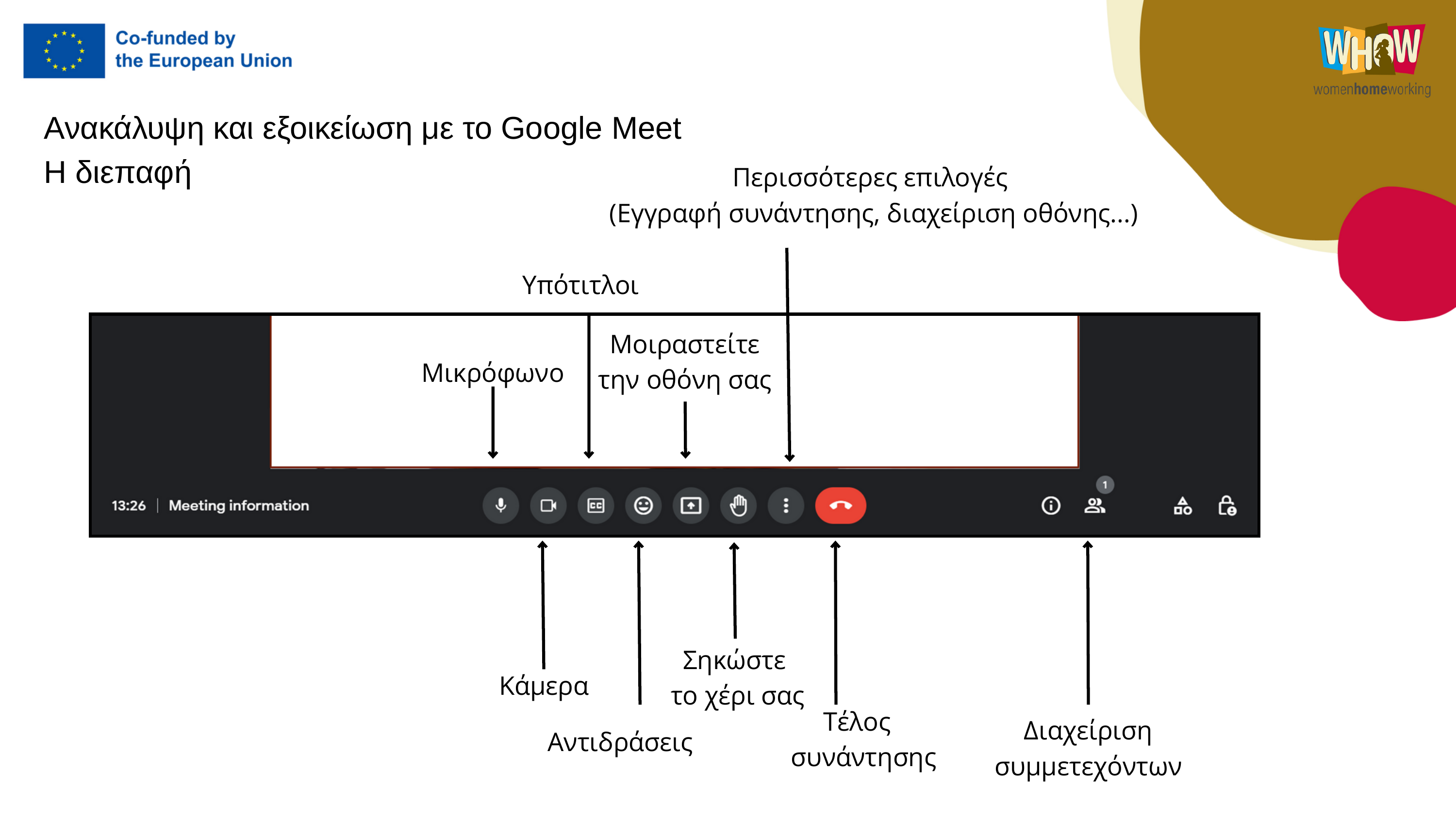

Ανακάλυψη και εξοικείωση με το Google Meet
Η διεπαφή
Περισσότερες επιλογές
(Εγγραφή συνάντησης, διαχείριση οθόνης...)

Υπότιτλοι

Μοιραστείτε την οθόνη σας
Μικρόφωνο

Σηκώστε
το χέρι σας
Κάμερα
Τέλος
 συνάντησης
Διαχείριση συμμετεχόντων
Αντιδράσεις